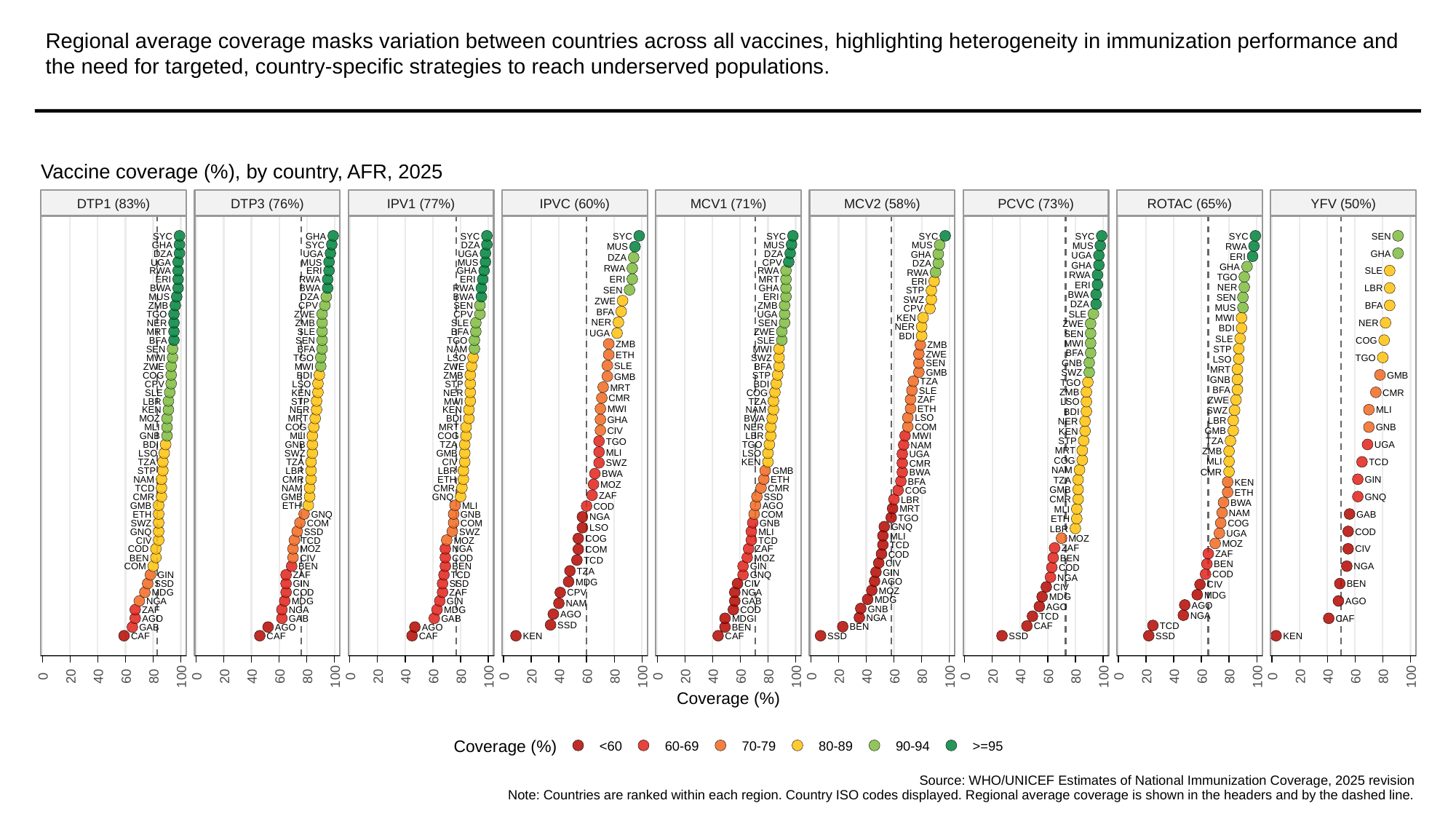

# Regional average coverage masks variation between countries across all vaccines, highlighting heterogeneity in immunization performance and the need for targeted, country-specific strategies to reach underserved populations.

Vaccine coverage (%), by country, AFR, 2025

DTP1 (83%)
DTP3 (76%)
IPV1 (77%)
IPVC (60%)
MCV1 (71%)
MCV2 (58%)
PCVC (73%)
ROTAC (65%)
YFV (50%)

SYC
GHA
SYC
SYC
SYC
SYC
SYC
SYC
SEN

GHA
SYC
DZA
MUS

MUS
MUS
RWA
MUS

DZA
UGA
UGA
DZA
GHA

GHA

UGA

ERI
DZA

UGA
MUS
MUS
CPV

DZA

GHA

GHA
RWA

RWA
ERI
GHA
RWA
SLE
RWA

RWA
TGO

ERI

ERI
RWA
ERI
MRT
ERI

ERI

NER

BWA
BWA
RWA
GHA
LBR

SEN
STP

BWA

MUS
DZA
BWA
ERI

SEN

SWZ
ZWE

DZA
ZMB
CPV
SEN
ZMB
BFA

MUS
CPV

BFA

SLE
TGO
ZWE
CPV
UGA

KEN
MWI

NER
NER
ZMB
SLE
SEN
NER
ZWE

NER
BDI

MRT
SLE
BFA
ZWE
UGA
SEN

BDI

SLE
BFA
SEN
TGO
SLE
COG

MWI
ZMB
ZMB

STP
SEN
BFA
NAM
MWI

BFA
ZWE
ETH

MWI
TGO
LSO
SWZ
TGO
LSO

GNB
SEN

SLE
ZWE
MWI
ZWE
BFA

MRT

GMB
SWZ

COG
BDI
ZMB
STP
GMB
GMB

GNB

TZA

TGO
CPV
LSO
STP
BDI

MRT

BFA

SLE
ZMB
SLE
KEN
NER
COG
CMR

CMR

ZAF

ZWE
LBR
STP
MWI
TZA
LSO

ETH
MWI

KEN
NER
KEN
NAM
MLI
SWZ
BDI

LSO

MOZ
MRT
BDI
BWA

GHA
LBR
NER

COM
MLI
COG
MRT
NER
GNB

CIV
GMB
KEN

GNB
MLI
COG
LBR
MWI

STP
TZA
TGO

BDI
GNB
TZA
TGO
UGA
NAM

MRT

ZMB

MLI
LSO
SWZ
GMB
LSO
UGA

COG

MLI
TZA
TZA
CIV
KEN
TCD
SWZ
CMR

NAM

STP
LBR
LBR
GMB

CMR
BWA
BWA

NAM
CMR
ETH
ETH
GIN
TZA

BFA
KEN

MOZ

TCD
NAM
CMR
CMR

GMB

COG
ETH

ZAF
CMR
GMB
GNQ
SSD
GNQ

CMR
LBR

BWA

GMB
ETH
MLI
AGO
COD

MRT
MLI

NAM
ETH
GNQ
GNB
COM
GAB

NGA
TGO
ETH

SWZ
COM
COM
GNB
COG

GNQ
LSO
LBR

GNQ
SSD
SWZ
MLI
COD
UGA

MLI

MOZ
COG
CIV
TCD
MOZ
TCD

MOZ
TCD

ZAF
COD
MOZ
NGA
ZAF
CIV
COM

ZAF
COD

BEN
CIV
COD
MOZ
BEN

TCD

CIV
BEN

COM
BEN
BEN
GIN
NGA
COD

TZA

GIN

COD
GIN
ZAF
TCD
GNQ

NGA

AGO

MDG

SSD
GIN
SSD
CIV
BEN
CIV

CIV

MOZ

MDG
COD
ZAF
NGA
CPV

MDG
MDG

MDG
NGA
MDG
GIN
GAB
AGO

NAM

AGO

AGO

GNB
ZAF
NGA
MDG
COD

AGO

NGA

TCD

NGA
AGO
GAB
GAB
MDG
CAF

SSD

TCD
CAF
BEN
GAB
AGO
AGO
BEN

CAF
CAF
CAF
KEN
CAF
SSD
SSD
SSD
KEN

0
20
40
60
80
100
0
20
40
60
80
100
0
20
40
60
80
100
0
20
40
60
80
100
0
20
40
60
80
100
0
20
40
60
80
100
0
20
40
60
80
100
0
20
40
60
80
100
0
20
40
60
80
100
Coverage (%)
Coverage (%)

<60
60-69
70-79
80-89
90-94
>=95
Source: WHO/UNICEF Estimates of National Immunization Coverage, 2025 revision
Note: Countries are ranked within each region. Country ISO codes displayed. Regional average coverage is shown in the headers and by the dashed line.